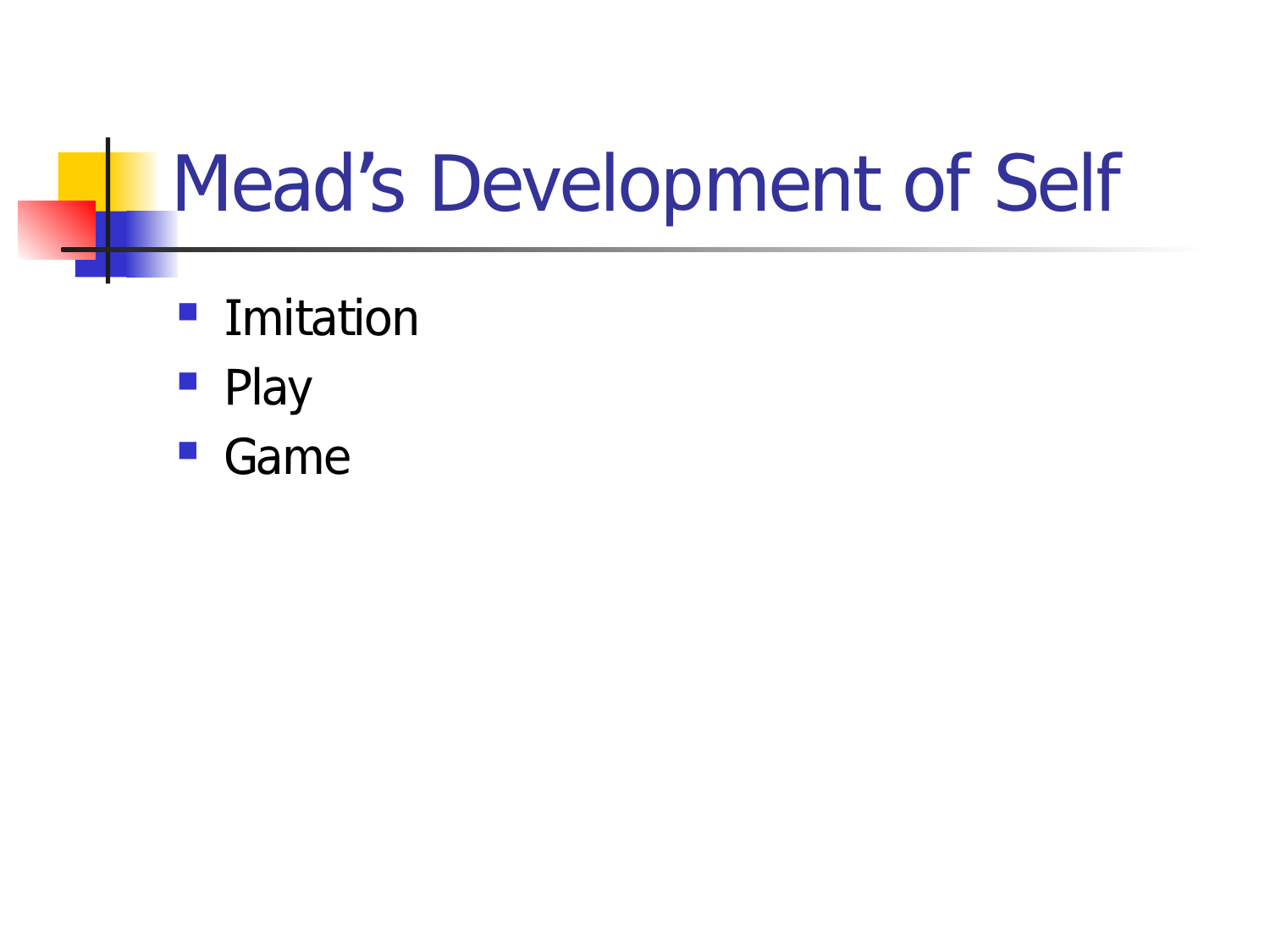

# Mead’s Development of Self
Imitation
Play
Game